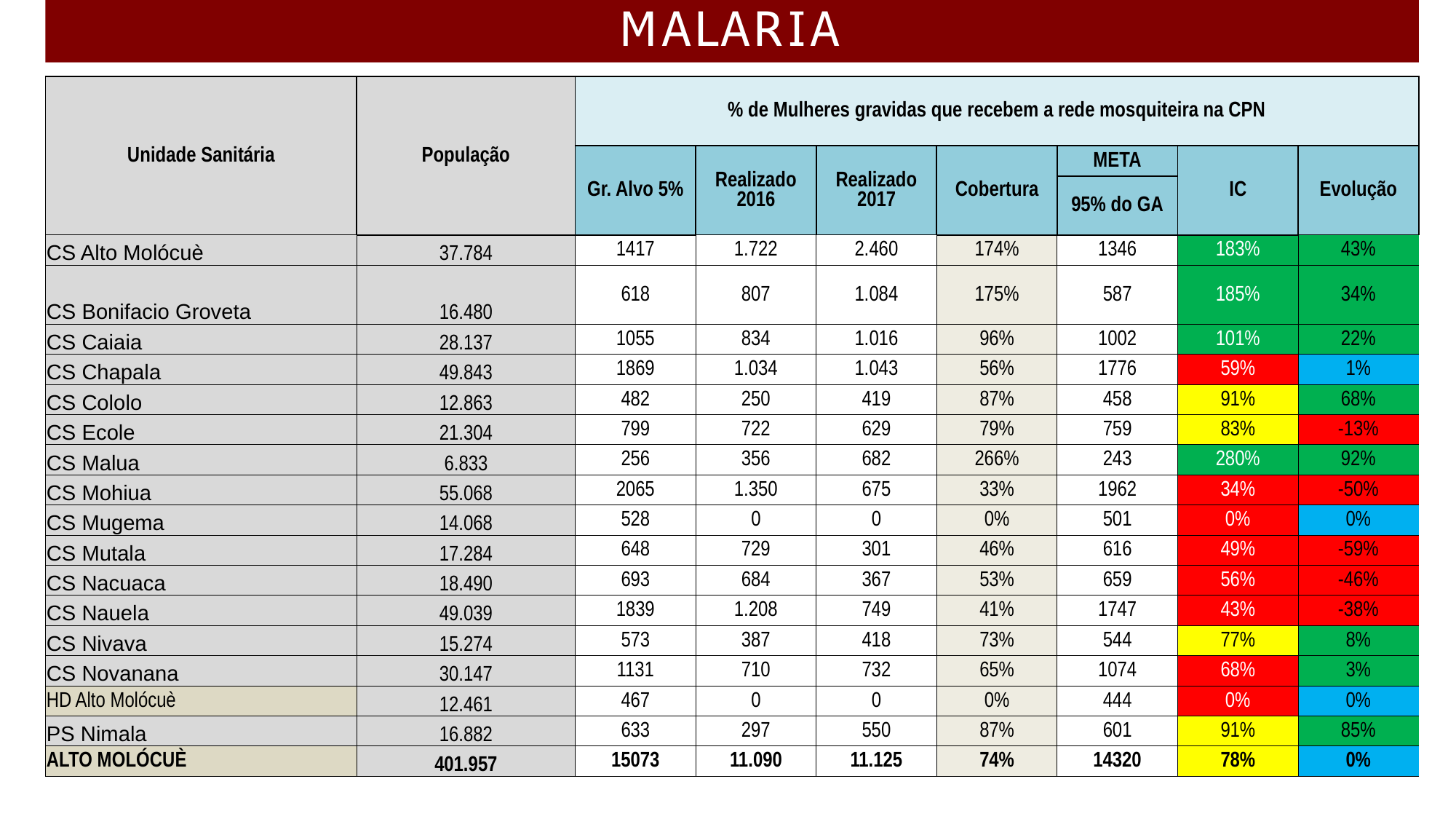

# MALARIA
| Unidade Sanitária | População | % de Mulheres gravidas que recebem a rede mosquiteira na CPN |  |  |  |  |  |  |
| --- | --- | --- | --- | --- | --- | --- | --- | --- |
|  |  | Gr. Alvo 5% | Realizado 2016 | Realizado 2017 | Cobertura | META | IC | Evolução |
|  |  |  |  |  |  | 95% do GA |  |  |
| CS Alto Molócuè | 37.784 | 1417 | 1.722 | 2.460 | 174% | 1346 | 183% | 43% |
| CS Bonifacio Groveta | 16.480 | 618 | 807 | 1.084 | 175% | 587 | 185% | 34% |
| CS Caiaia | 28.137 | 1055 | 834 | 1.016 | 96% | 1002 | 101% | 22% |
| CS Chapala | 49.843 | 1869 | 1.034 | 1.043 | 56% | 1776 | 59% | 1% |
| CS Cololo | 12.863 | 482 | 250 | 419 | 87% | 458 | 91% | 68% |
| CS Ecole | 21.304 | 799 | 722 | 629 | 79% | 759 | 83% | -13% |
| CS Malua | 6.833 | 256 | 356 | 682 | 266% | 243 | 280% | 92% |
| CS Mohiua | 55.068 | 2065 | 1.350 | 675 | 33% | 1962 | 34% | -50% |
| CS Mugema | 14.068 | 528 | 0 | 0 | 0% | 501 | 0% | 0% |
| CS Mutala | 17.284 | 648 | 729 | 301 | 46% | 616 | 49% | -59% |
| CS Nacuaca | 18.490 | 693 | 684 | 367 | 53% | 659 | 56% | -46% |
| CS Nauela | 49.039 | 1839 | 1.208 | 749 | 41% | 1747 | 43% | -38% |
| CS Nivava | 15.274 | 573 | 387 | 418 | 73% | 544 | 77% | 8% |
| CS Novanana | 30.147 | 1131 | 710 | 732 | 65% | 1074 | 68% | 3% |
| HD Alto Molócuè | 12.461 | 467 | 0 | 0 | 0% | 444 | 0% | 0% |
| PS Nimala | 16.882 | 633 | 297 | 550 | 87% | 601 | 91% | 85% |
| ALTO MOLÓCUÈ | 401.957 | 15073 | 11.090 | 11.125 | 74% | 14320 | 78% | 0% |